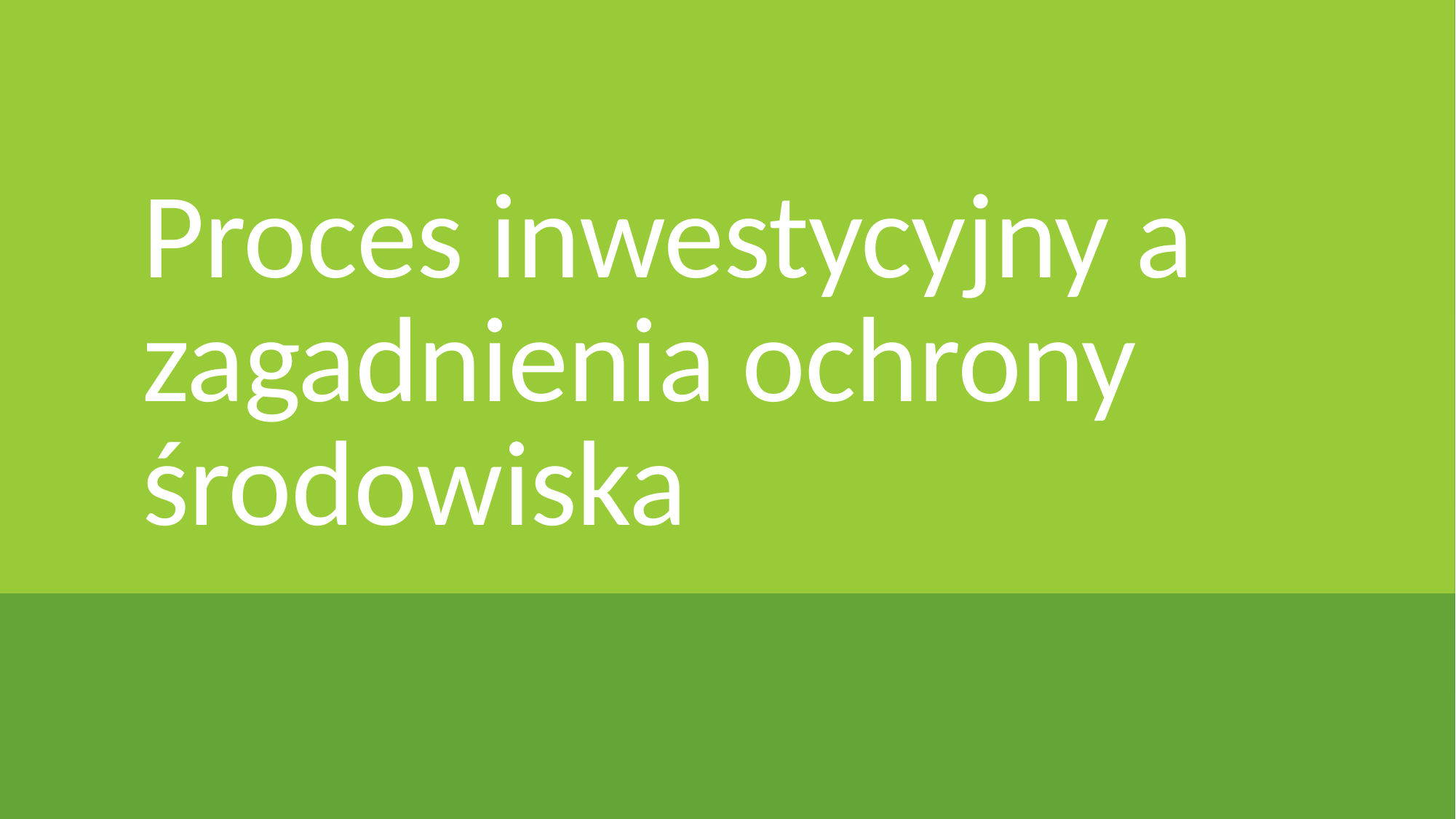

# Proces inwestycyjny a zagadnienia ochrony środowiska